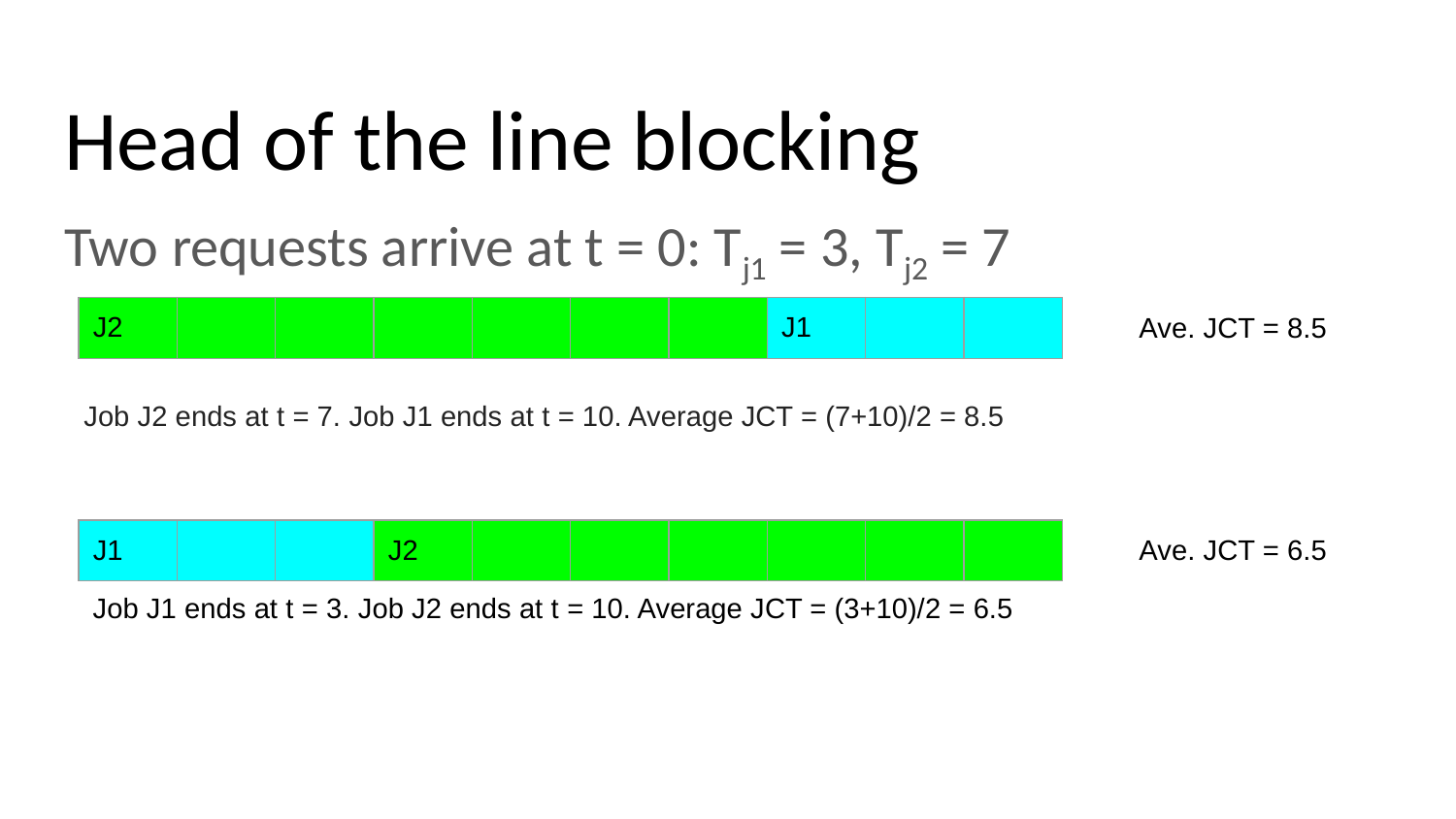

# Head of the line blocking
Two requests arrive at t = 0: Tj1 = 3, Tj2 = 7
Ave. JCT = 8.5
| J2 |  |  |  |  |  |  | J1 |  |  |
| --- | --- | --- | --- | --- | --- | --- | --- | --- | --- |
Job J2 ends at t = 7. Job J1 ends at t = 10. Average JCT = (7+10)/2 = 8.5
Ave. JCT = 6.5
| J1 |  |  | J2 |  |  |  |  |  |  |
| --- | --- | --- | --- | --- | --- | --- | --- | --- | --- |
Job J1 ends at t = 3. Job J2 ends at t = 10. Average JCT = (3+10)/2 = 6.5